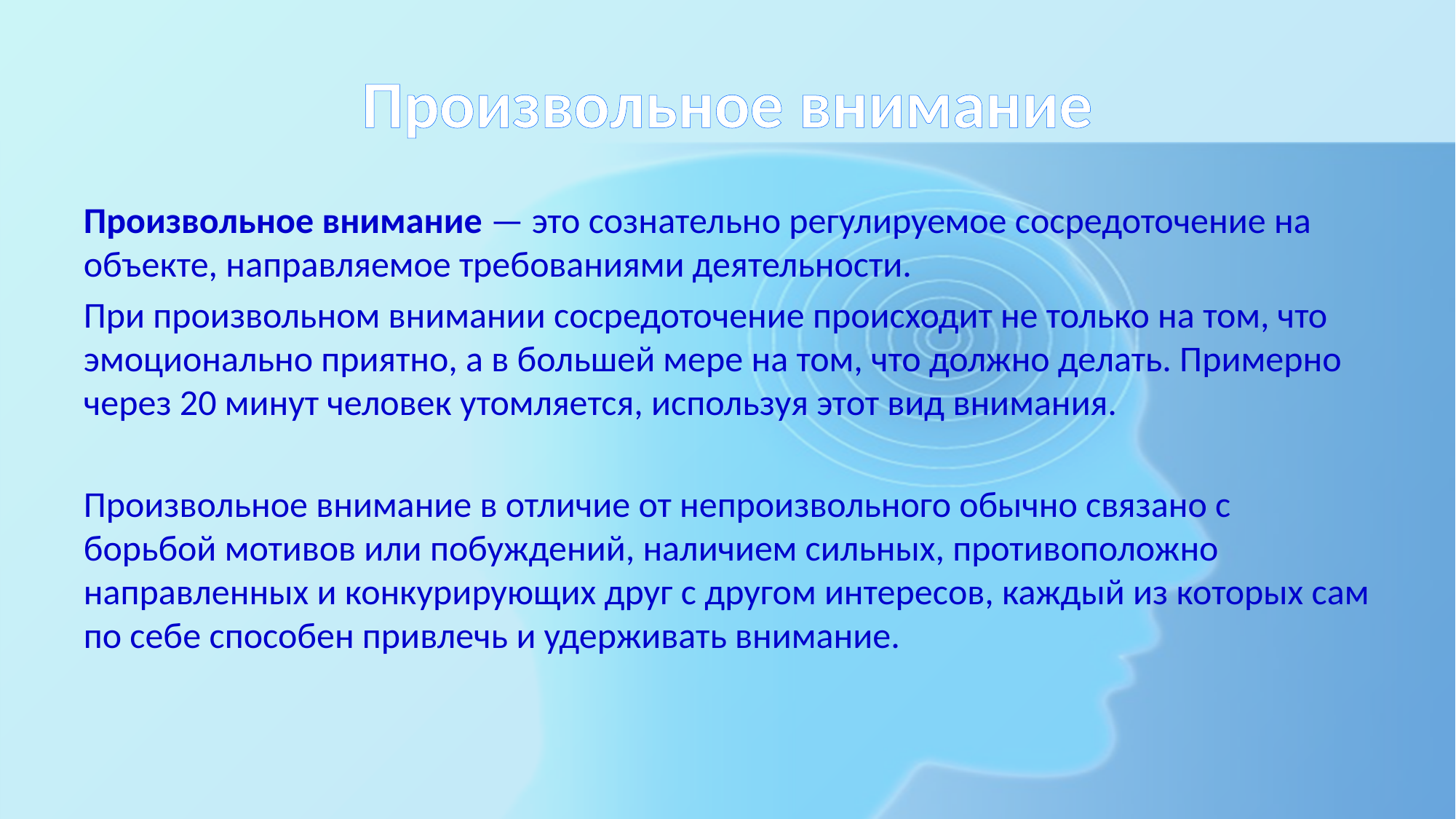

# Произвольное внимание
Произвольное внимание — это сознательно регулируемое сосредоточение на объекте, направляемое требованиями деятельности.
При произвольном внимании сосредоточение происходит не только на том, что эмоционально приятно, а в большей мере на том, что должно делать. Примерно через 20 минут человек утомляется, используя этот вид внимания.

Произвольное внимание в отличие от непроизвольного обычно связано с борьбой мотивов или побуждений, наличием сильных, противоположно направленных и конкурирующих друг с другом интересов, каждый из которых сам по себе способен привлечь и удерживать внимание.